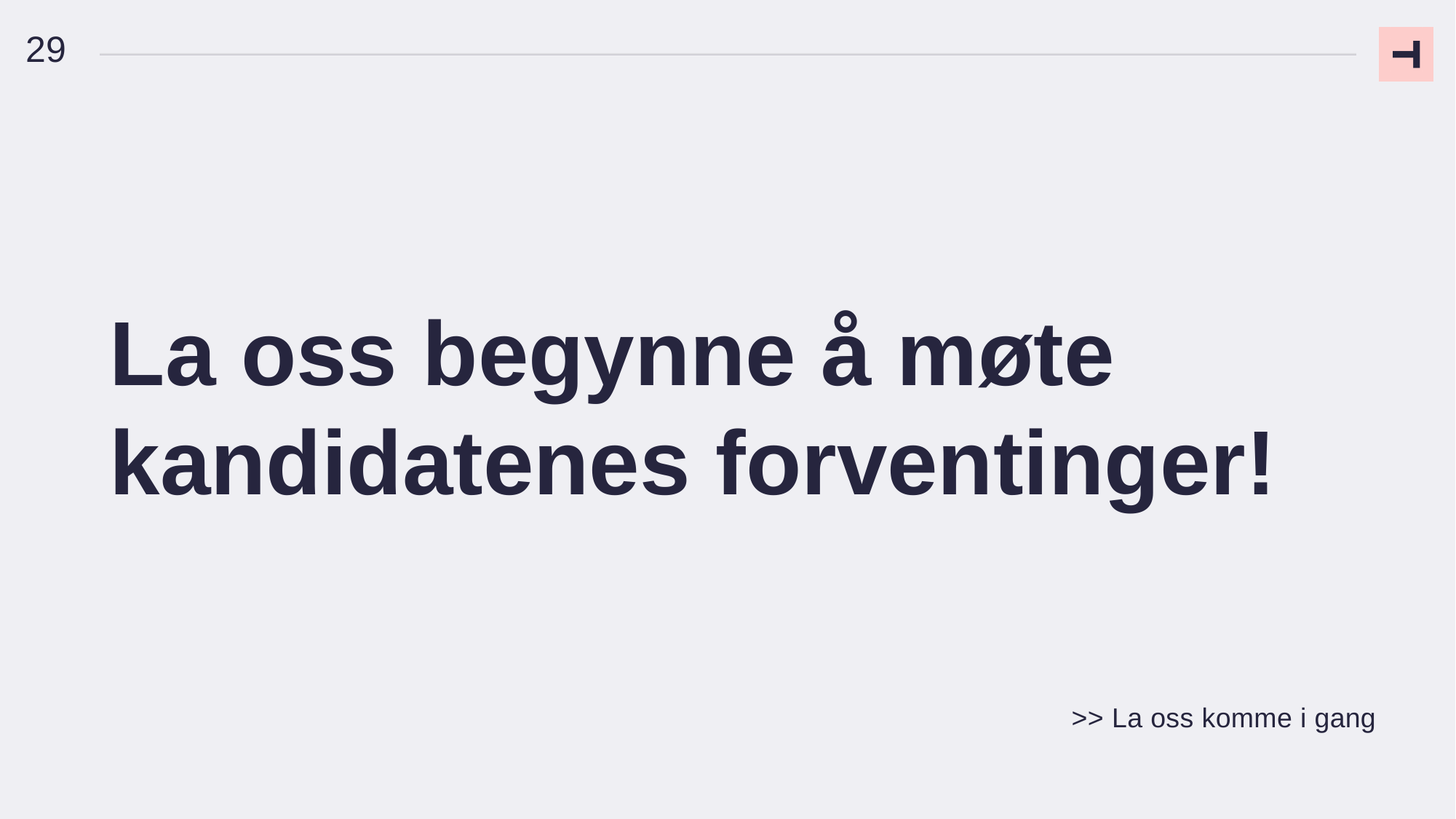

29
La oss begynne å møte kandidatenes forventinger!
>> La oss komme i gang